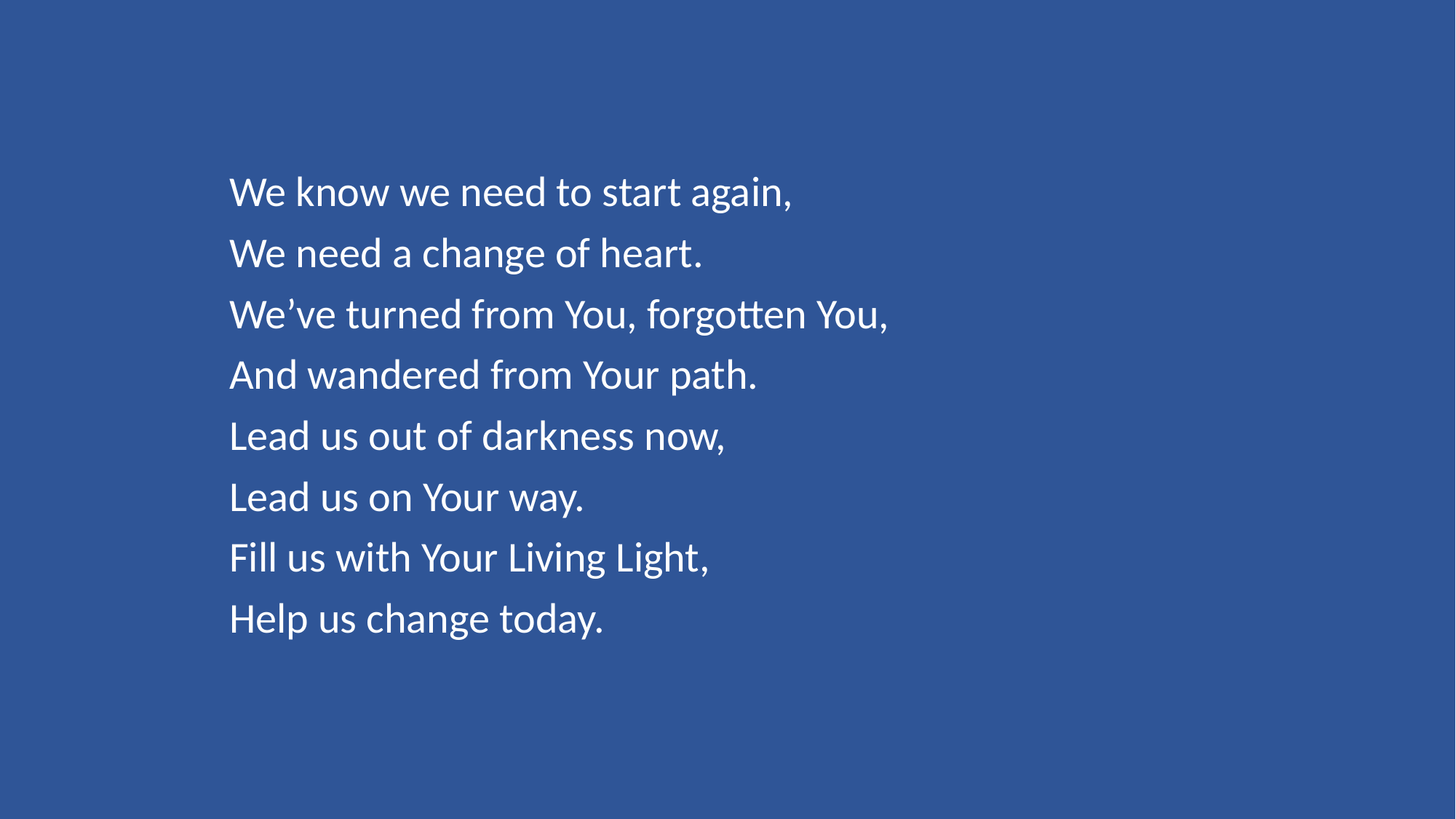

We know we need to start again,
We need a change of heart.
We’ve turned from You, forgotten You,
And wandered from Your path.
Lead us out of darkness now,
Lead us on Your way.
Fill us with Your Living Light,
Help us change today.